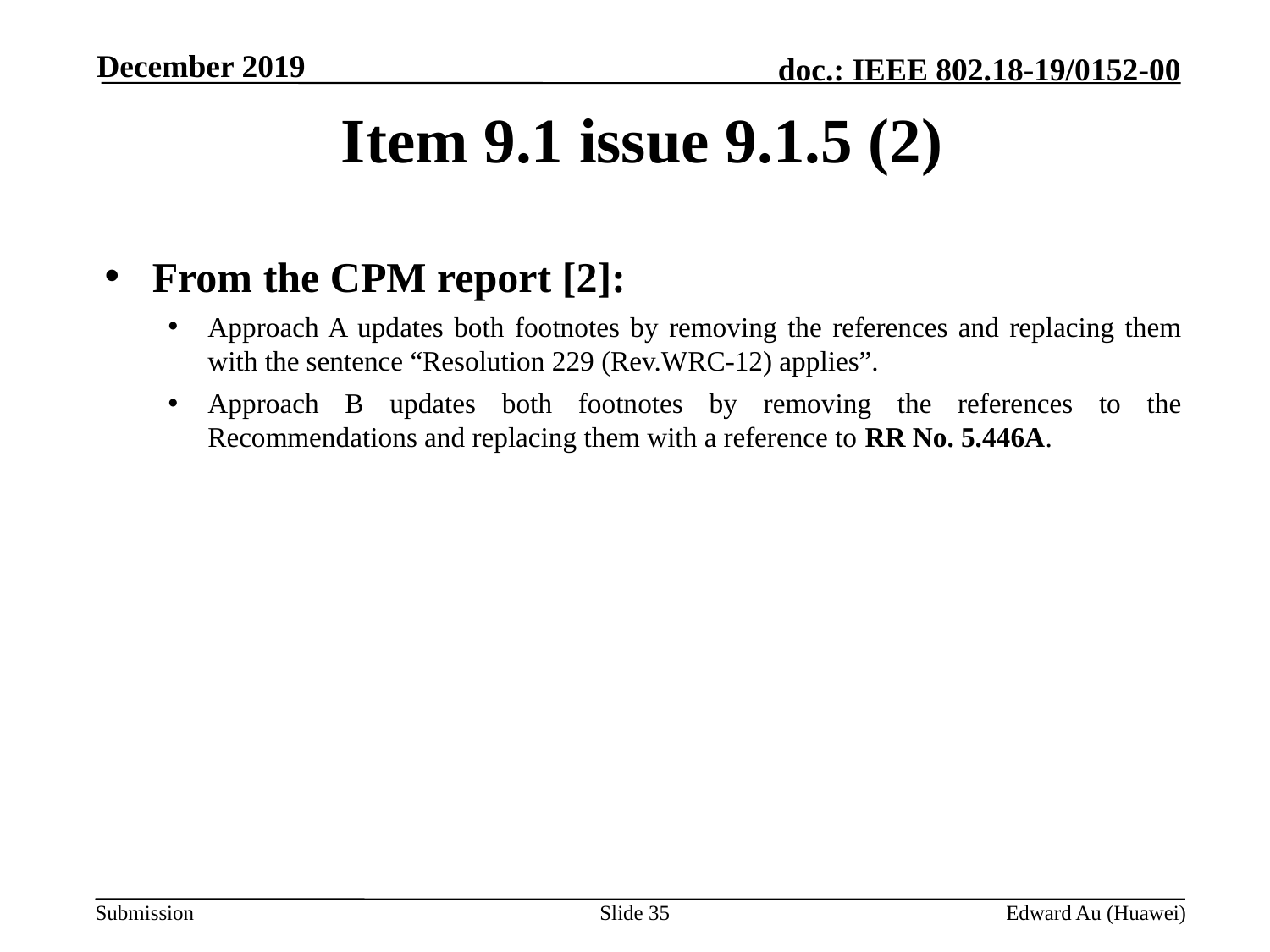

December 2019
# Item 9.1 issue 9.1.5 (2)
From the CPM report [2]:
Approach A updates both footnotes by removing the references and replacing them with the sentence “Resolution 229 (Rev.WRC-12) applies”.
Approach B updates both footnotes by removing the references to the Recommendations and replacing them with a reference to RR No. 5.446A.
Slide 35
Edward Au (Huawei)